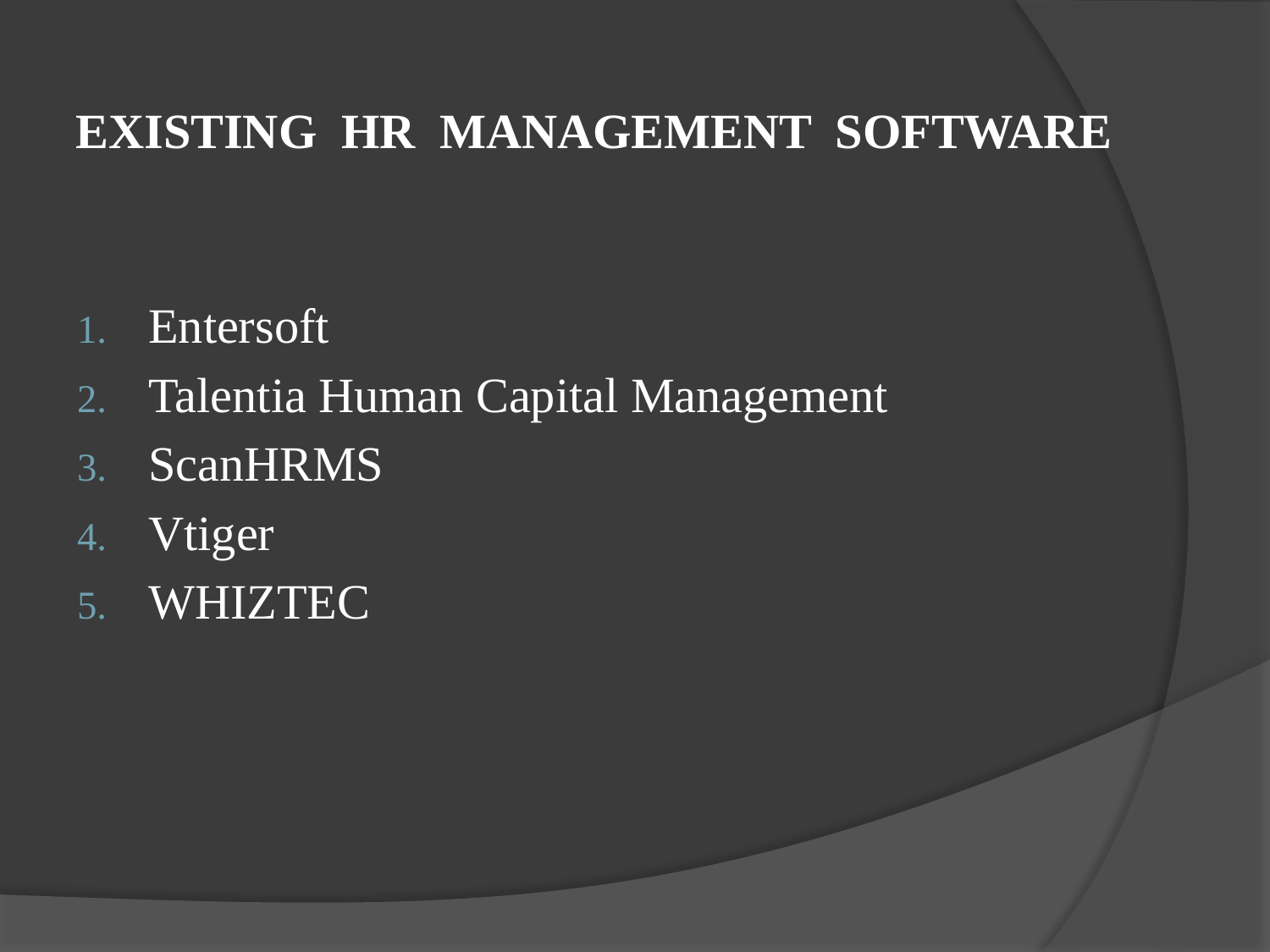

# EXISTING  HR  MANAGEMENT  SOFTWARE
Entersoft
Talentia Human Capital Management
ScanHRMS
Vtiger
WHIZTEC